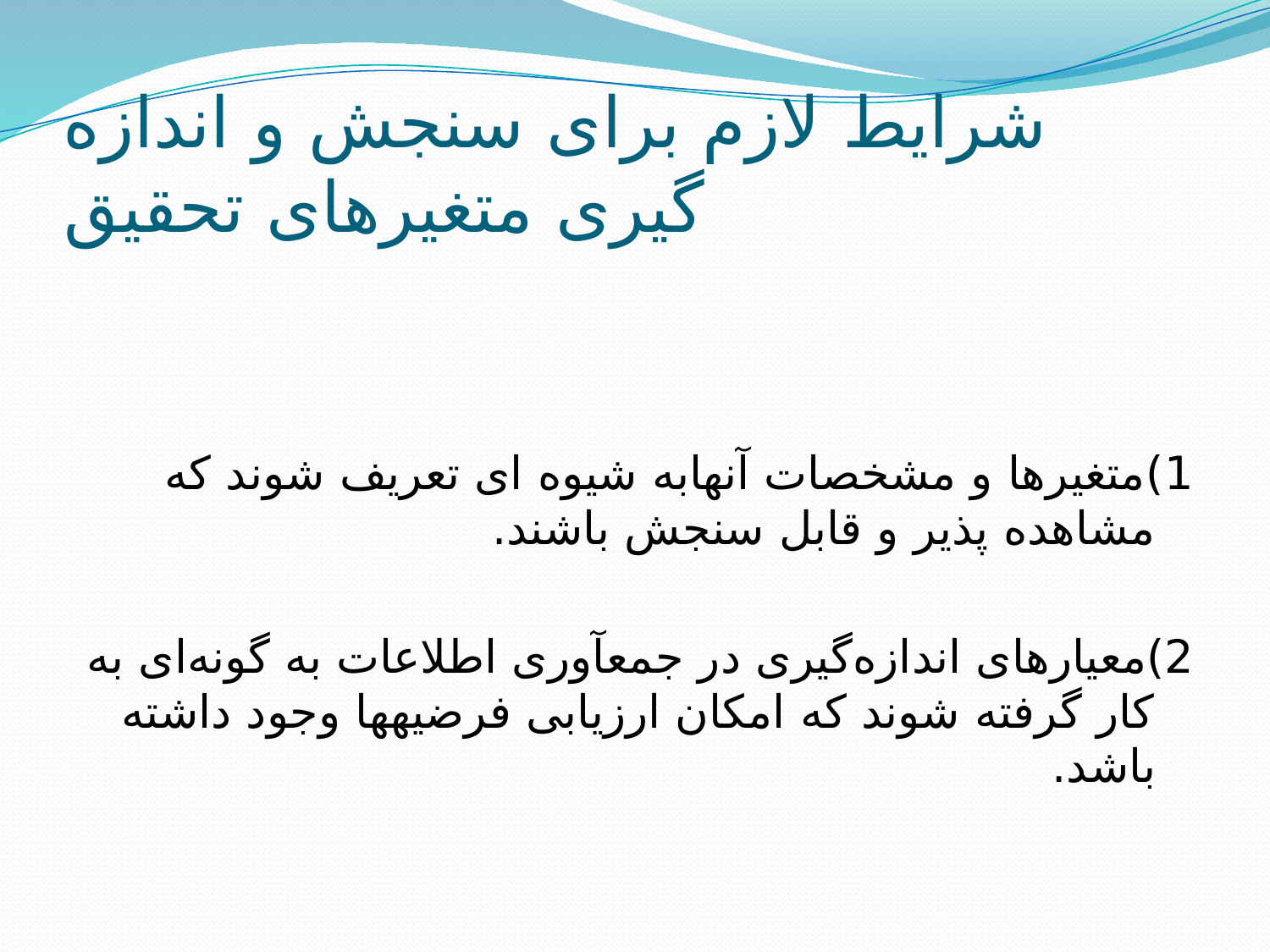

# شرایط لازم برای سنجش و اندازه گیری متغیرهای تحقیق
1)متغیرها و مشخصات آنهابه شیوه ای تعریف شوند که مشاهده پذیر و قابل سنجش باشند.

2)معیارهای اندازه‌گیری در جمع‏آوری اطلاعات به گونه‌ای به کار گرفته شوند که امکان ارزیابی فرضيه‏ها وجود داشته باشد.